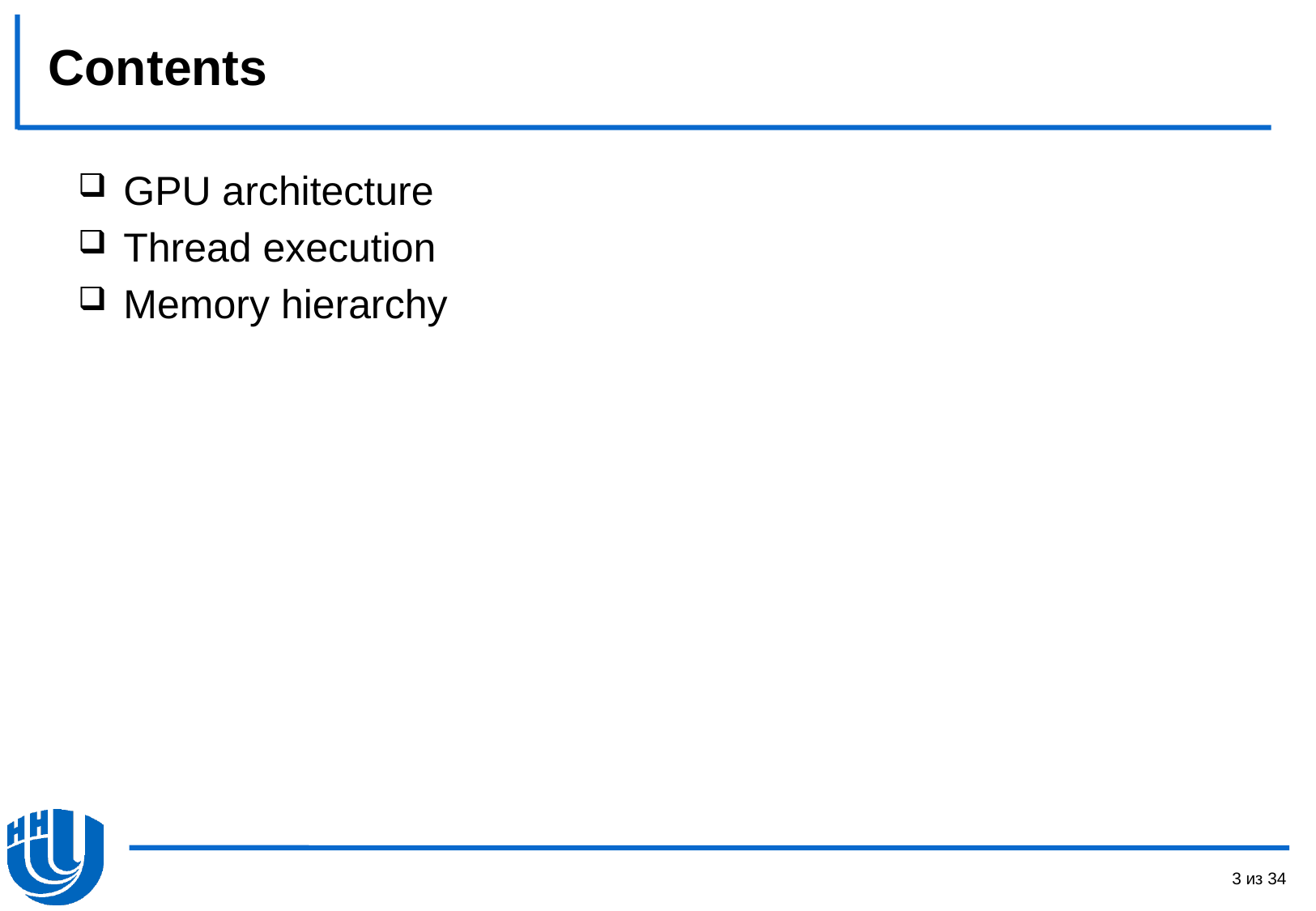

# Contents
GPU architecture
Thread execution
Memory hierarchy
3